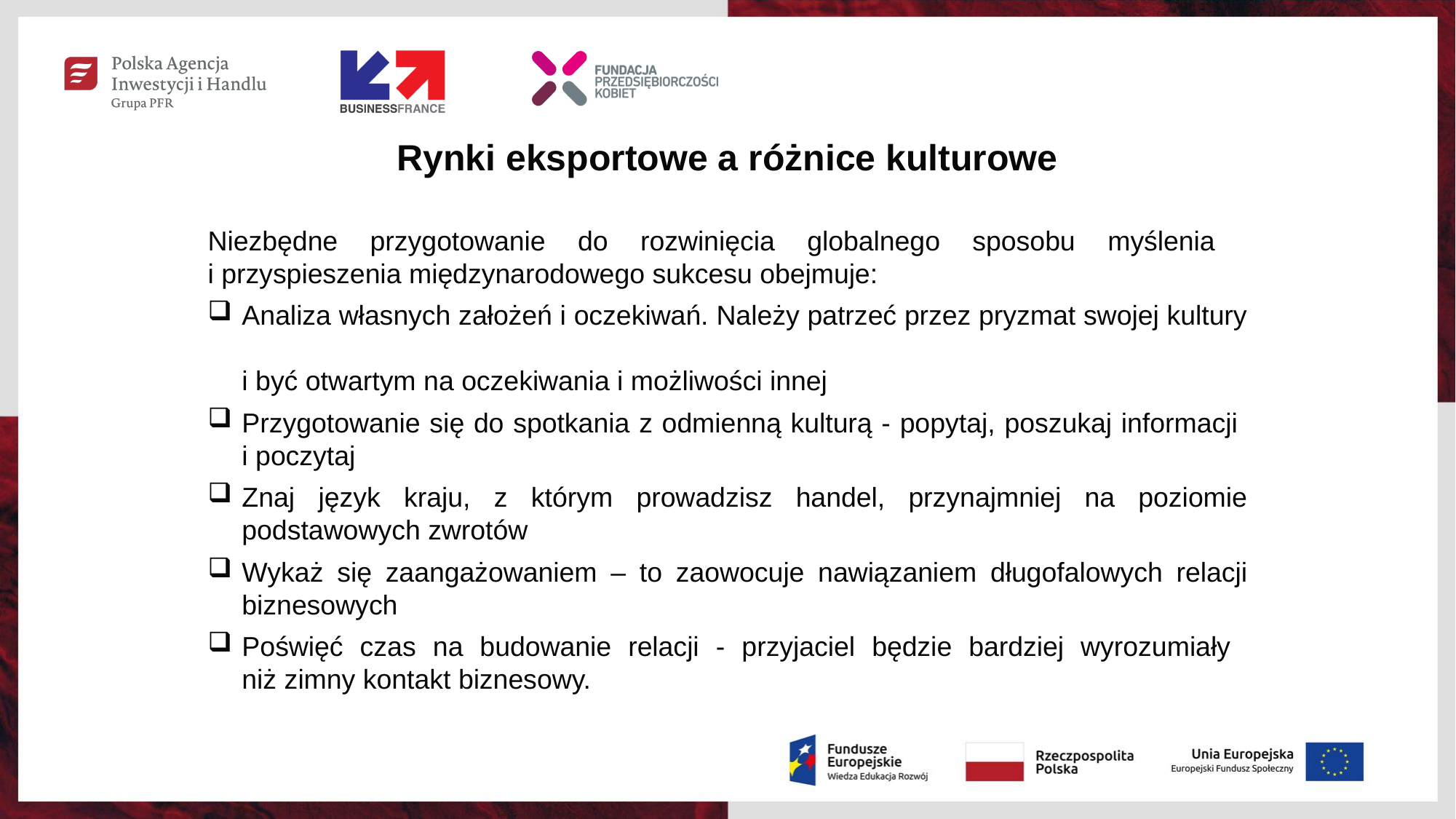

Rynki eksportowe a różnice kulturowe
Niezbędne przygotowanie do rozwinięcia globalnego sposobu myślenia
i przyspieszenia międzynarodowego sukcesu obejmuje:
Analiza własnych założeń i oczekiwań. Należy patrzeć przez pryzmat swojej kultury
i być otwartym na oczekiwania i możliwości innej
Przygotowanie się do spotkania z odmienną kulturą - popytaj, poszukaj informacji
i poczytaj
Znaj język kraju, z którym prowadzisz handel, przynajmniej na poziomie podstawowych zwrotów
Wykaż się zaangażowaniem – to zaowocuje nawiązaniem długofalowych relacji biznesowych
Poświęć czas na budowanie relacji - przyjaciel będzie bardziej wyrozumiały
niż zimny kontakt biznesowy.